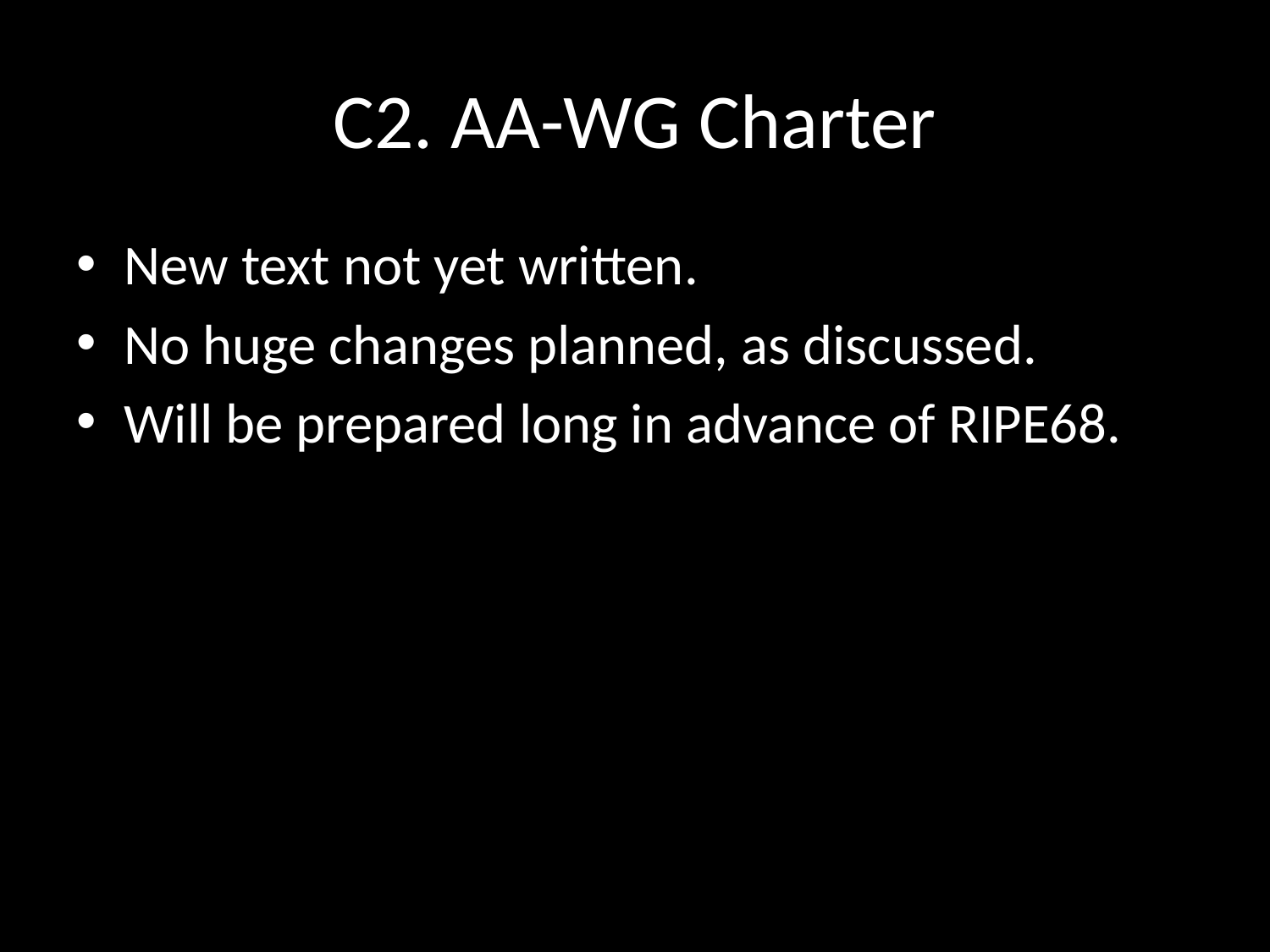

# C2. AA-WG Charter
New text not yet written.
No huge changes planned, as discussed.
Will be prepared long in advance of RIPE68.